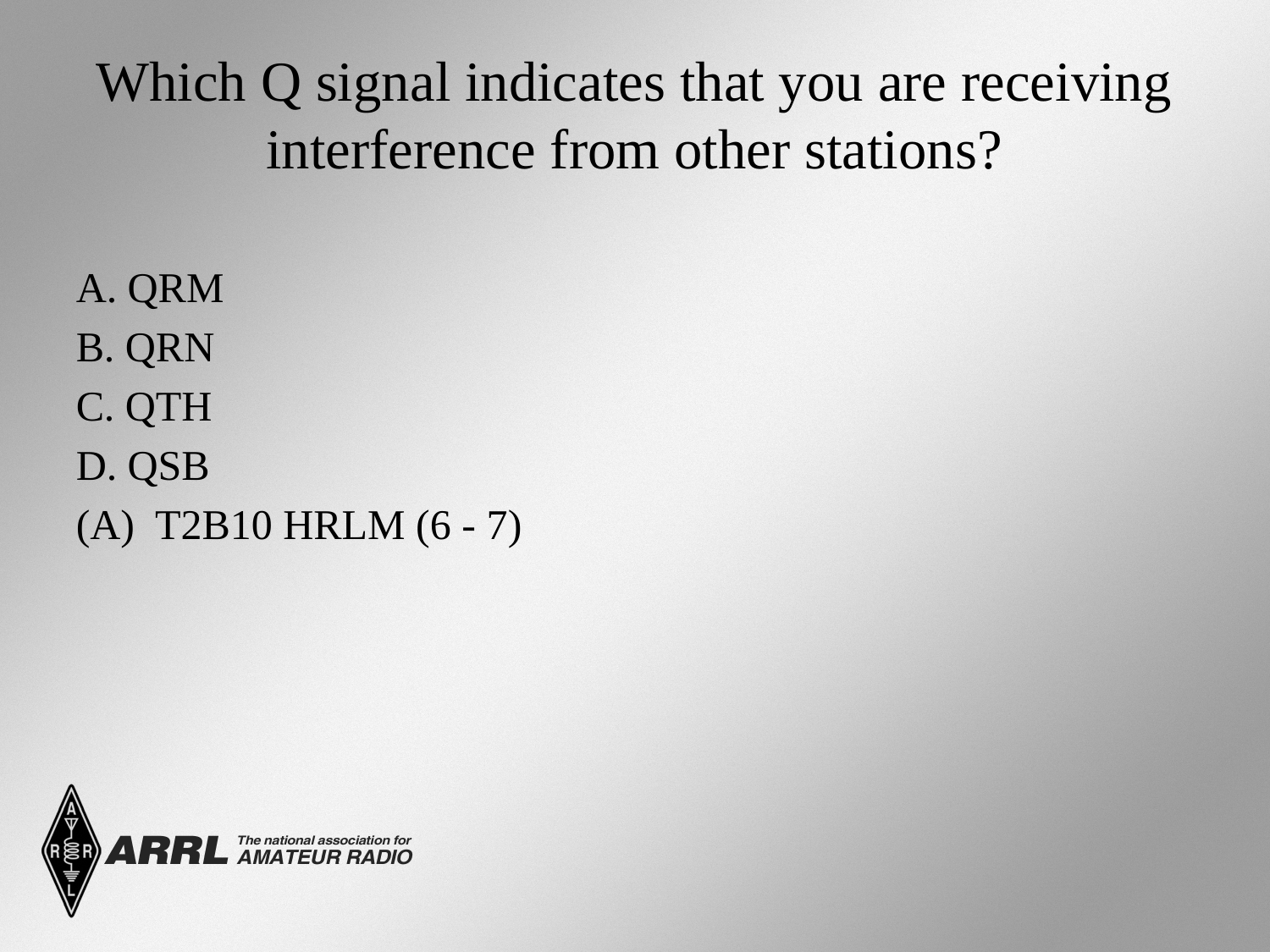

# Which Q signal indicates that you are receiving interference from other stations?
A. QRM
B. QRN
C. QTH
D. QSB
(A)  T2B10 HRLM (6 - 7)